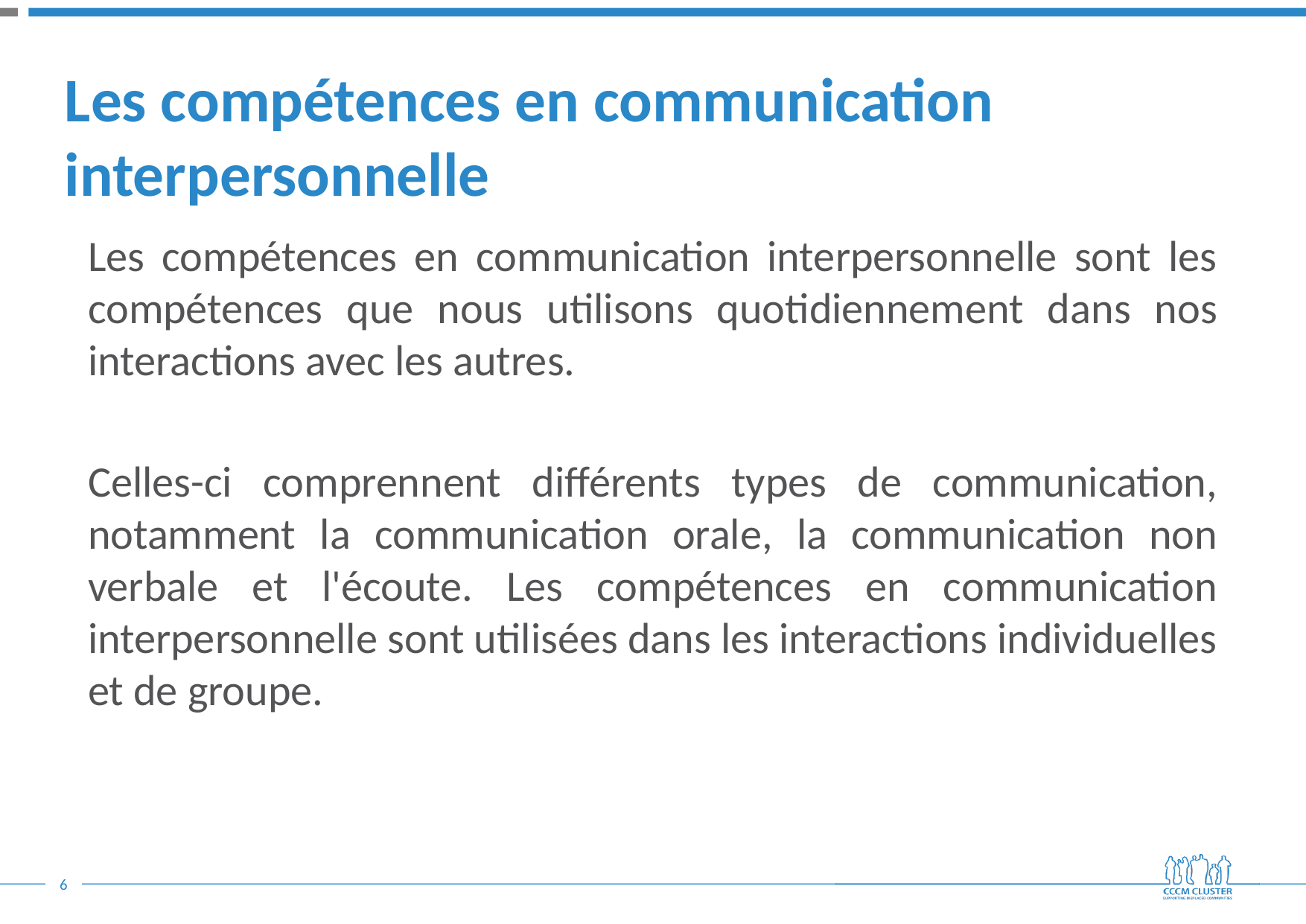

# Les compétences en communication interpersonnelle
Les compétences en communication interpersonnelle sont les compétences que nous utilisons quotidiennement dans nos interactions avec les autres.

Celles-ci comprennent différents types de communication, notamment la communication orale, la communication non verbale et l'écoute. Les compétences en communication interpersonnelle sont utilisées dans les interactions individuelles et de groupe.